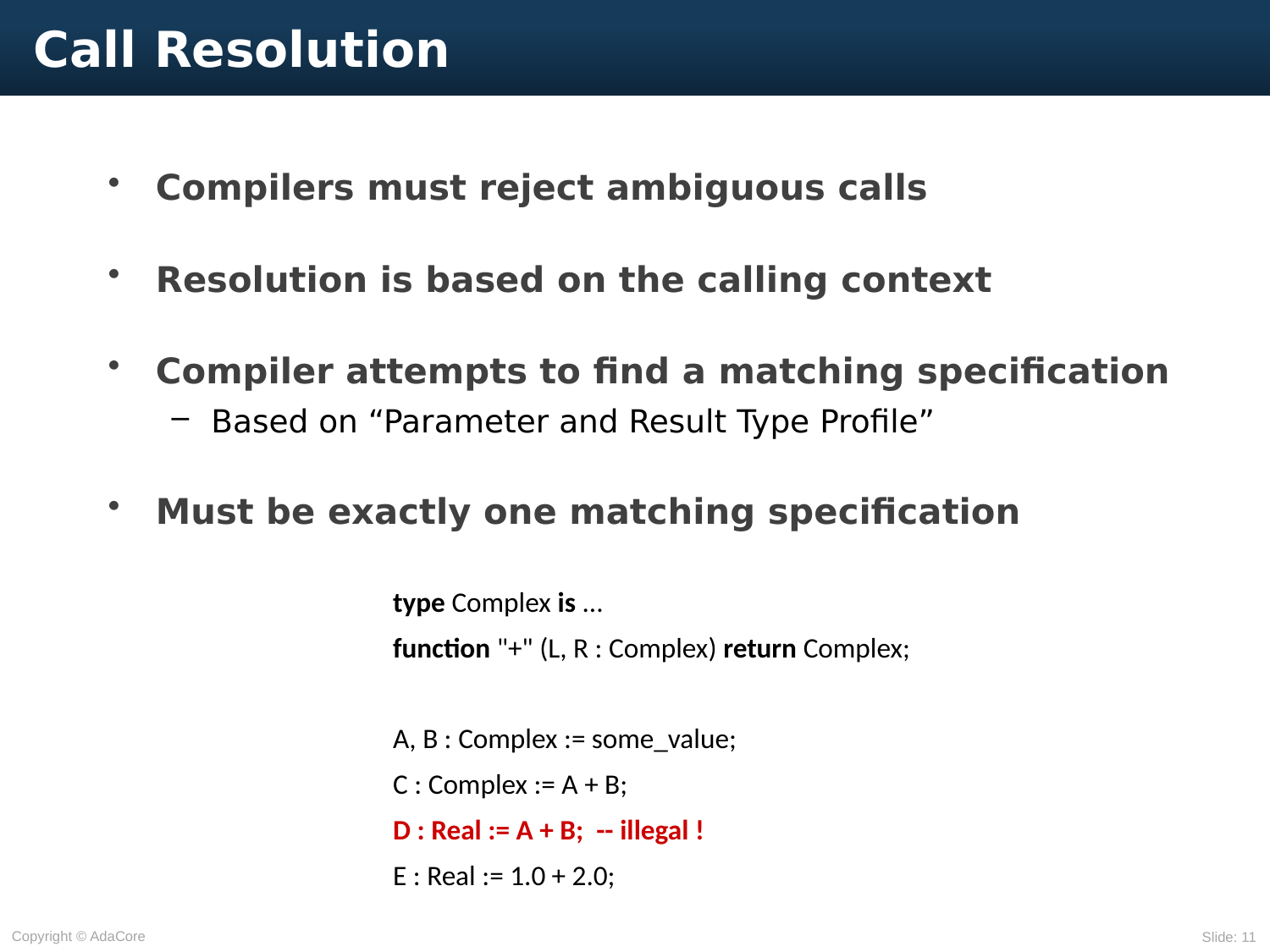

# Call Resolution
Compilers must reject ambiguous calls
Resolution is based on the calling context
Compiler attempts to find a matching specification
Based on “Parameter and Result Type Profile”
Must be exactly one matching specification
type Complex is ...
function "+" (L, R : Complex) return Complex;

A, B : Complex := some_value;
C : Complex := A + B;
D : Real := A + B;  -- illegal !
E : Real := 1.0 + 2.0;